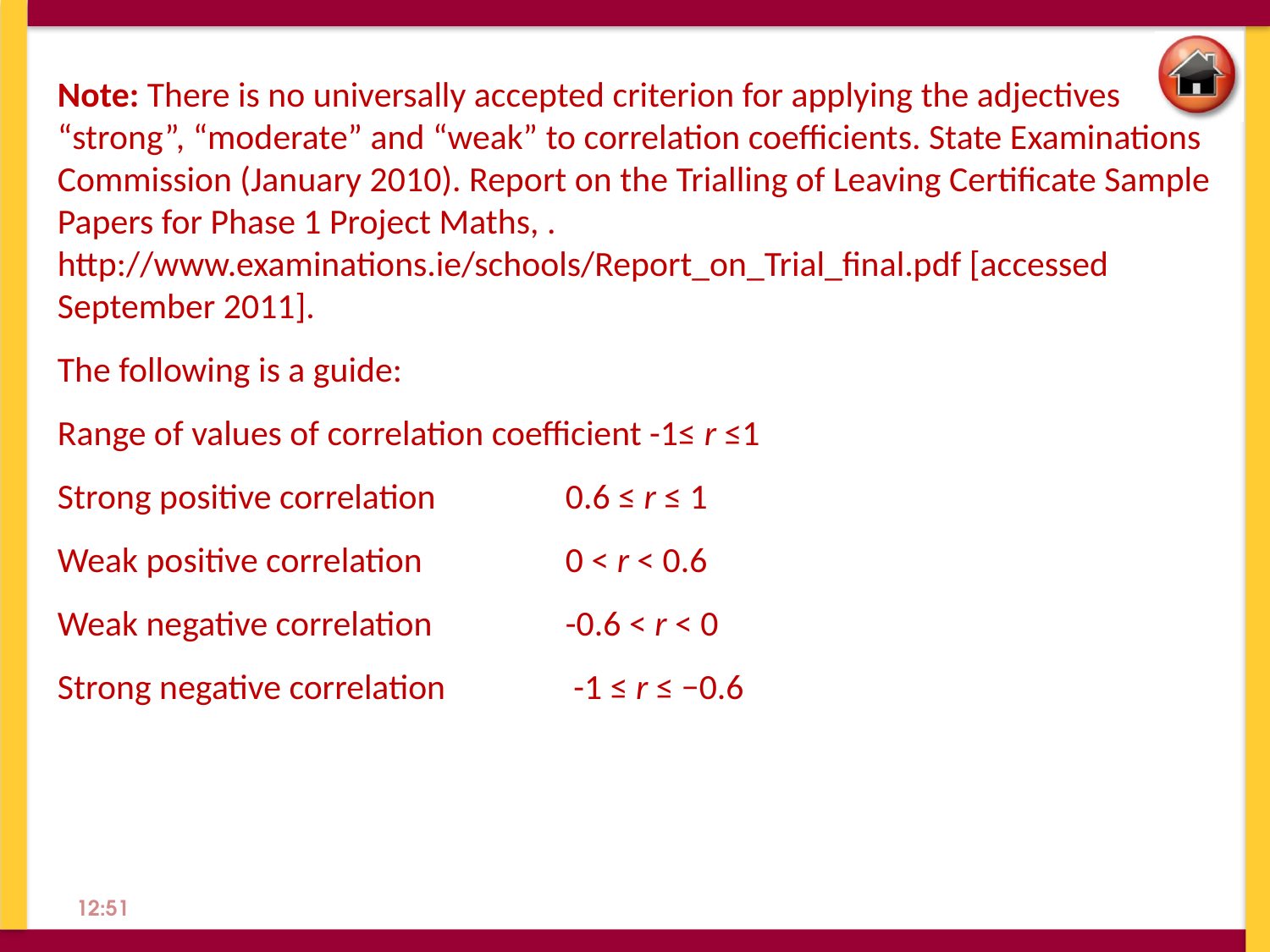

Note: There is no universally accepted criterion for applying the adjectives
“strong”, “moderate” and “weak” to correlation coefficients. State Examinations Commission (January 2010). Report on the Trialling of Leaving Certificate Sample Papers for Phase 1 Project Maths, . http://www.examinations.ie/schools/Report_on_Trial_final.pdf [accessed September 2011].
The following is a guide:
Range of values of correlation coefficient -1≤ r ≤1
Strong positive correlation 	0.6 ≤ r ≤ 1
Weak positive correlation       	0 < r < 0.6
Weak negative correlation 	-0.6 < r < 0
Strong negative correlation		 -1 ≤ r ≤ −0.6
12:51